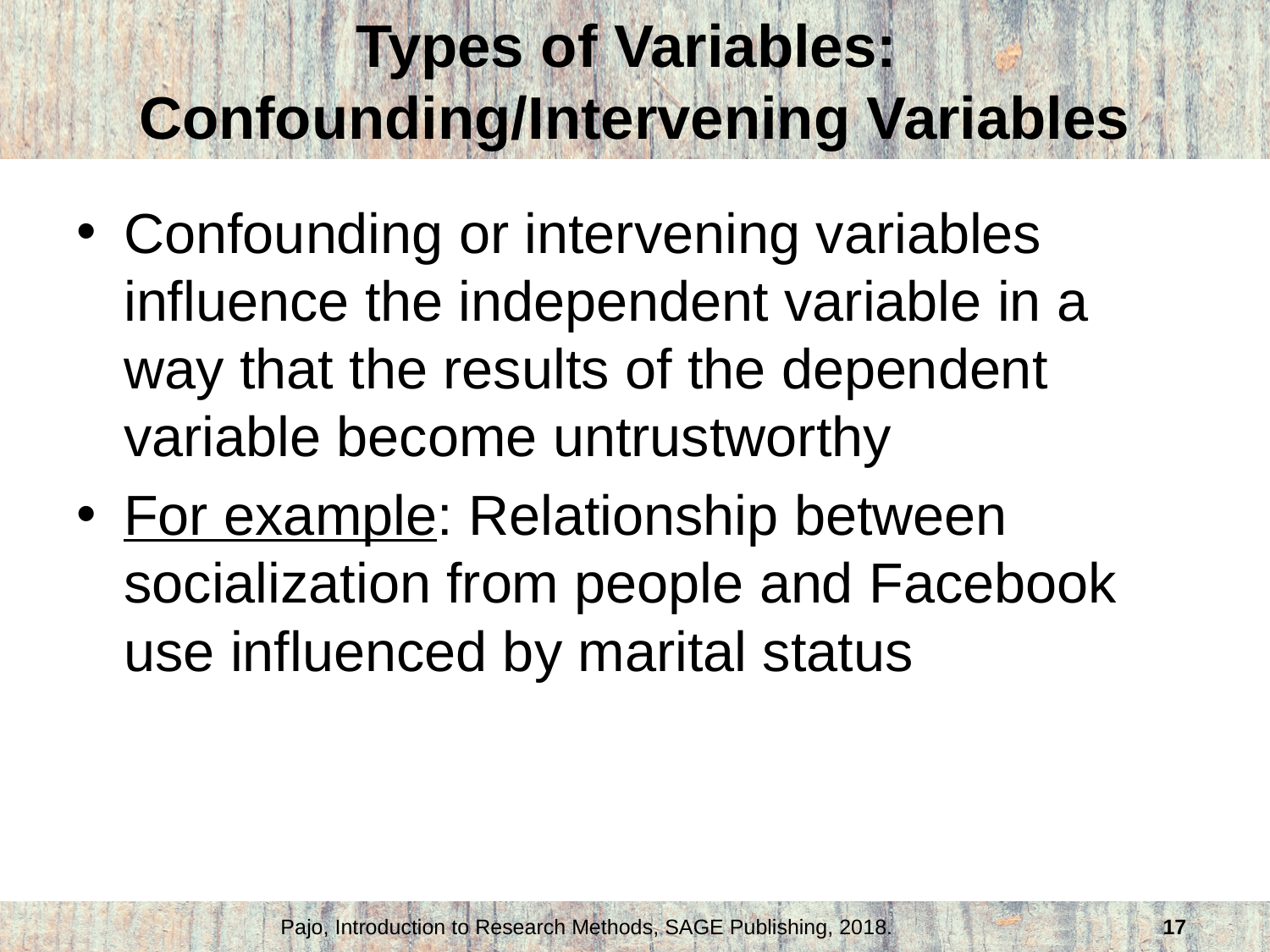

# Types of Variables: Confounding/Intervening Variables
Confounding or intervening variables influence the independent variable in a way that the results of the dependent variable become untrustworthy
For example: Relationship between socialization from people and Facebook use influenced by marital status
Pajo, Introduction to Research Methods, SAGE Publishing, 2018.
17